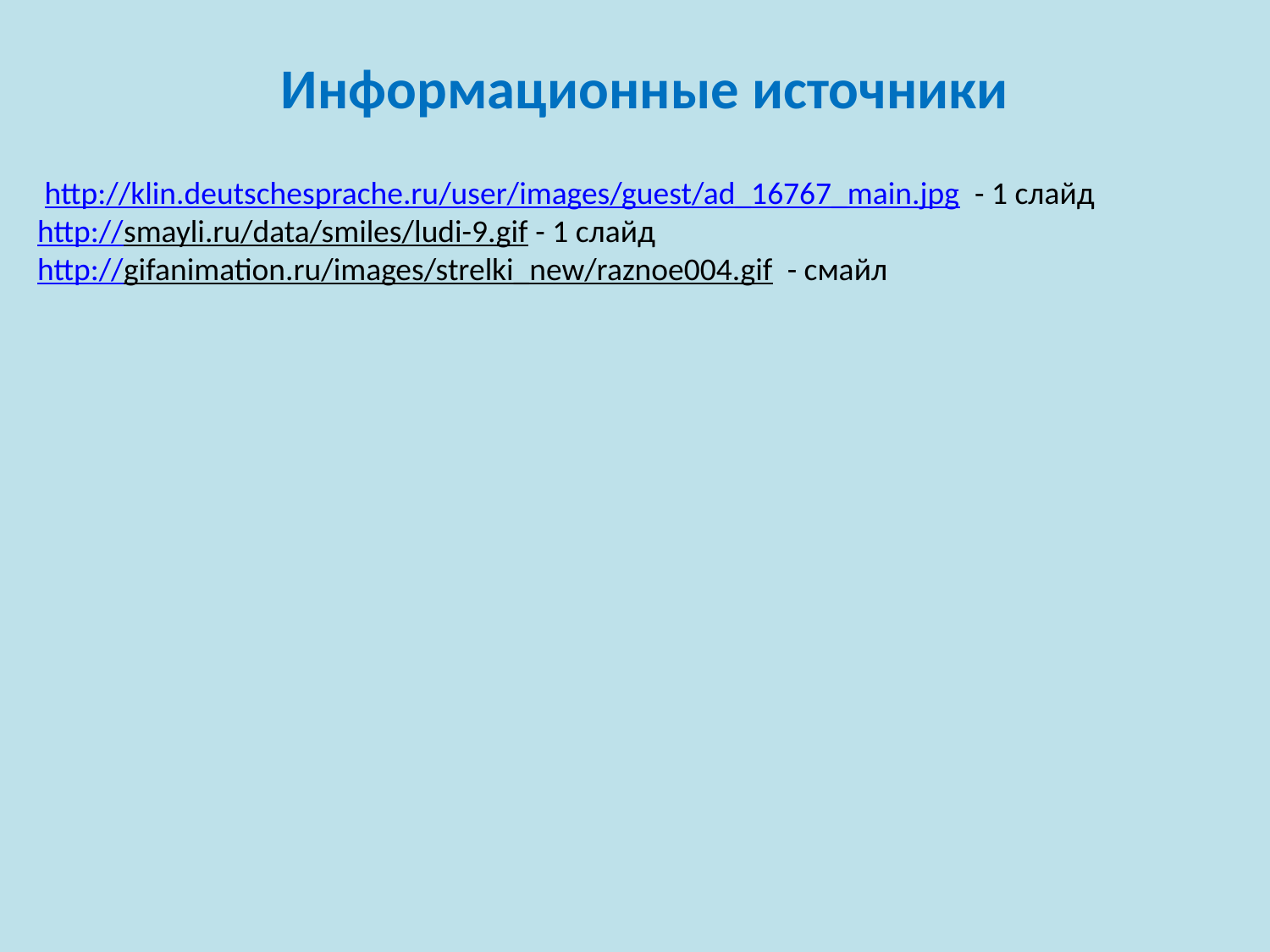

Информационные источники
 http://klin.deutschesprache.ru/user/images/guest/ad_16767_main.jpg  - 1 слайд
http://smayli.ru/data/smiles/ludi-9.gif - 1 слайд
http://gifanimation.ru/images/strelki_new/raznoe004.gif  - смайл